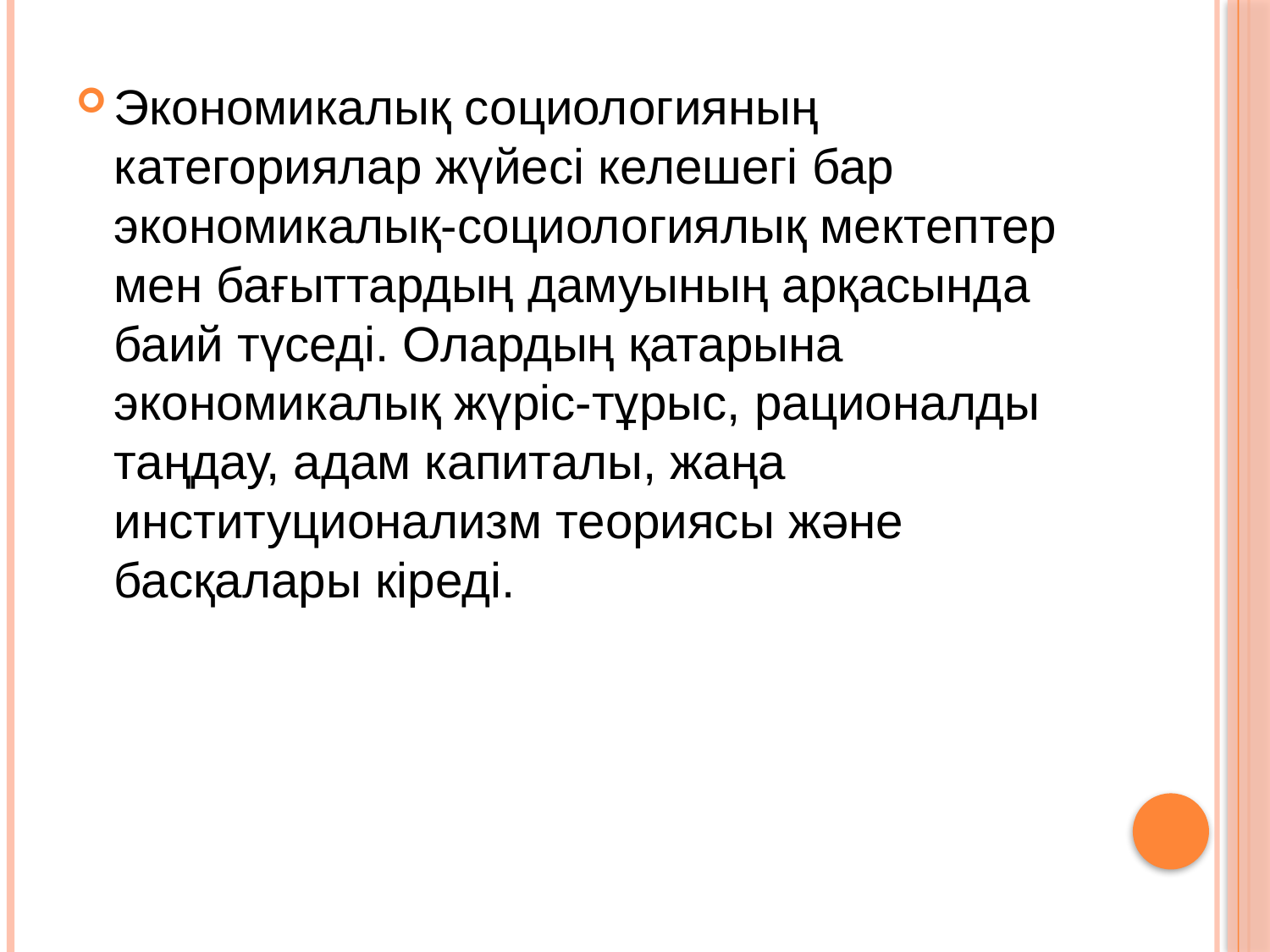

Экономикалық социологияның категориялар жүйесі келешегі бар экономикалық-социологиялық мектептер мен бағыттардың дамуының арқасында баий түседі. Олардың қатарына экономикалық жүріс-тұрыс, рационалды таңдау, адам капиталы, жаңа институционализм теориясы және басқалары кіреді.